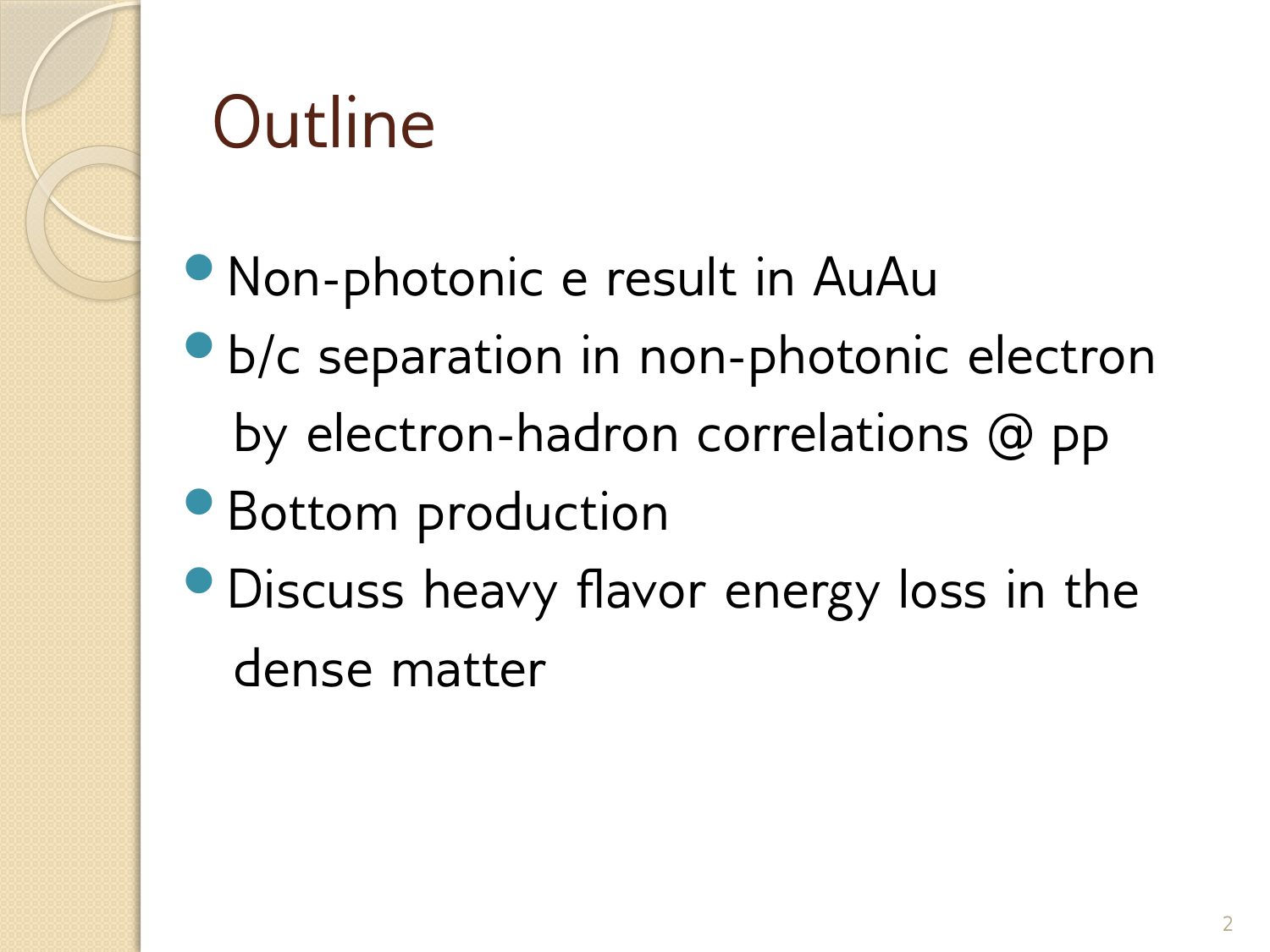

# Outline
Non-photonic e result in AuAu
b/c separation in non-photonic electron
   by electron-hadron correlations @ pp
Bottom production
Discuss heavy flavor energy loss in the
   dense matter
2